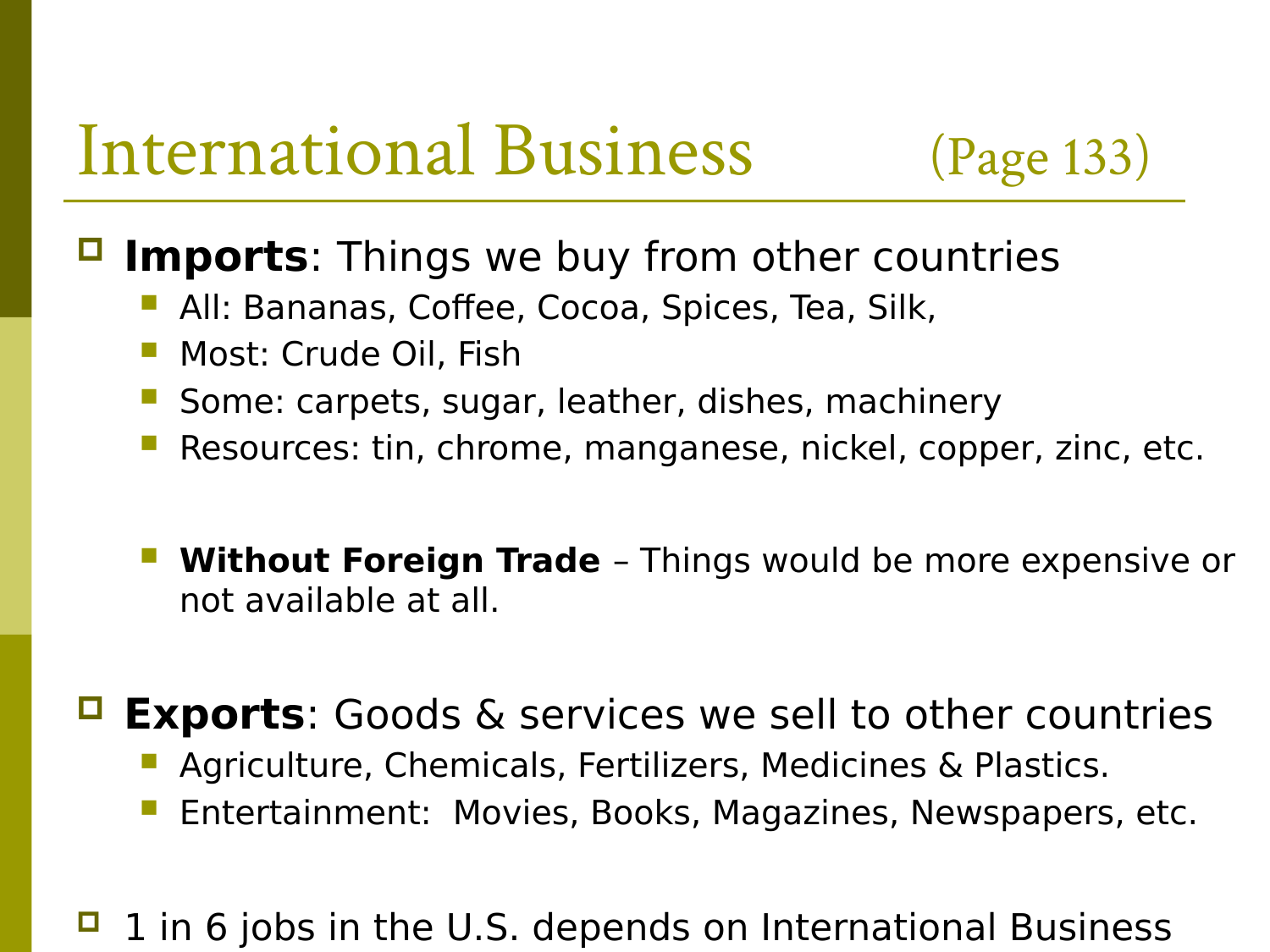

# International Business          (Page 133)
Imports: Things we buy from other countries
All: Bananas, Coffee, Cocoa, Spices, Tea, Silk,
Most: Crude Oil, Fish
Some: carpets, sugar, leather, dishes, machinery
Resources: tin, chrome, manganese, nickel, copper, zinc, etc.

Without Foreign Trade – Things would be more expensive or not available at all.

Exports: Goods & services we sell to other countries
Agriculture, Chemicals, Fertilizers, Medicines & Plastics.
Entertainment:  Movies, Books, Magazines, Newspapers, etc.

1 in 6 jobs in the U.S. depends on International Business